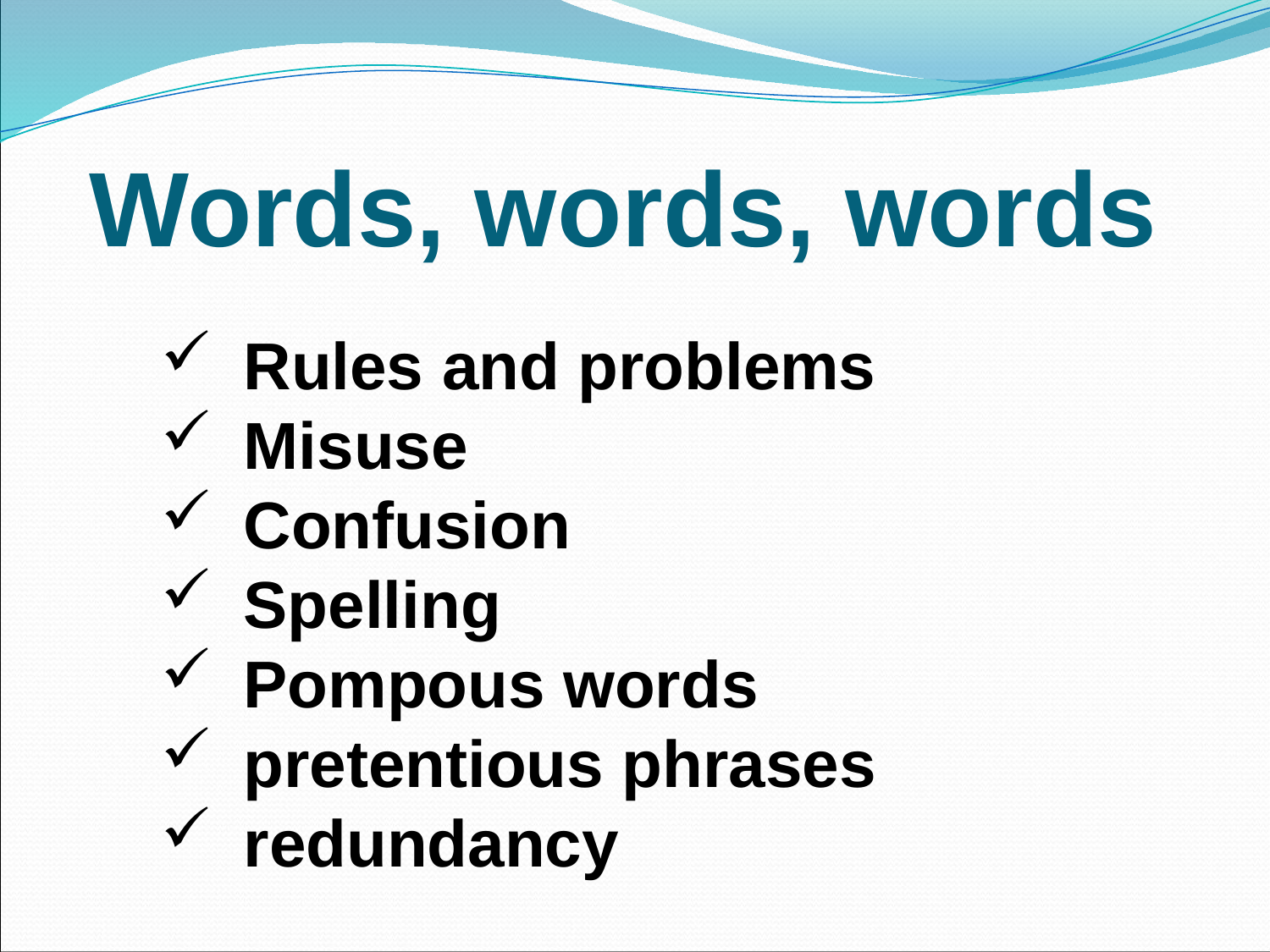

# Words, words, words

Rules and problems
Misuse
Confusion
Spelling
Pompous words
pretentious phrases
redundancy